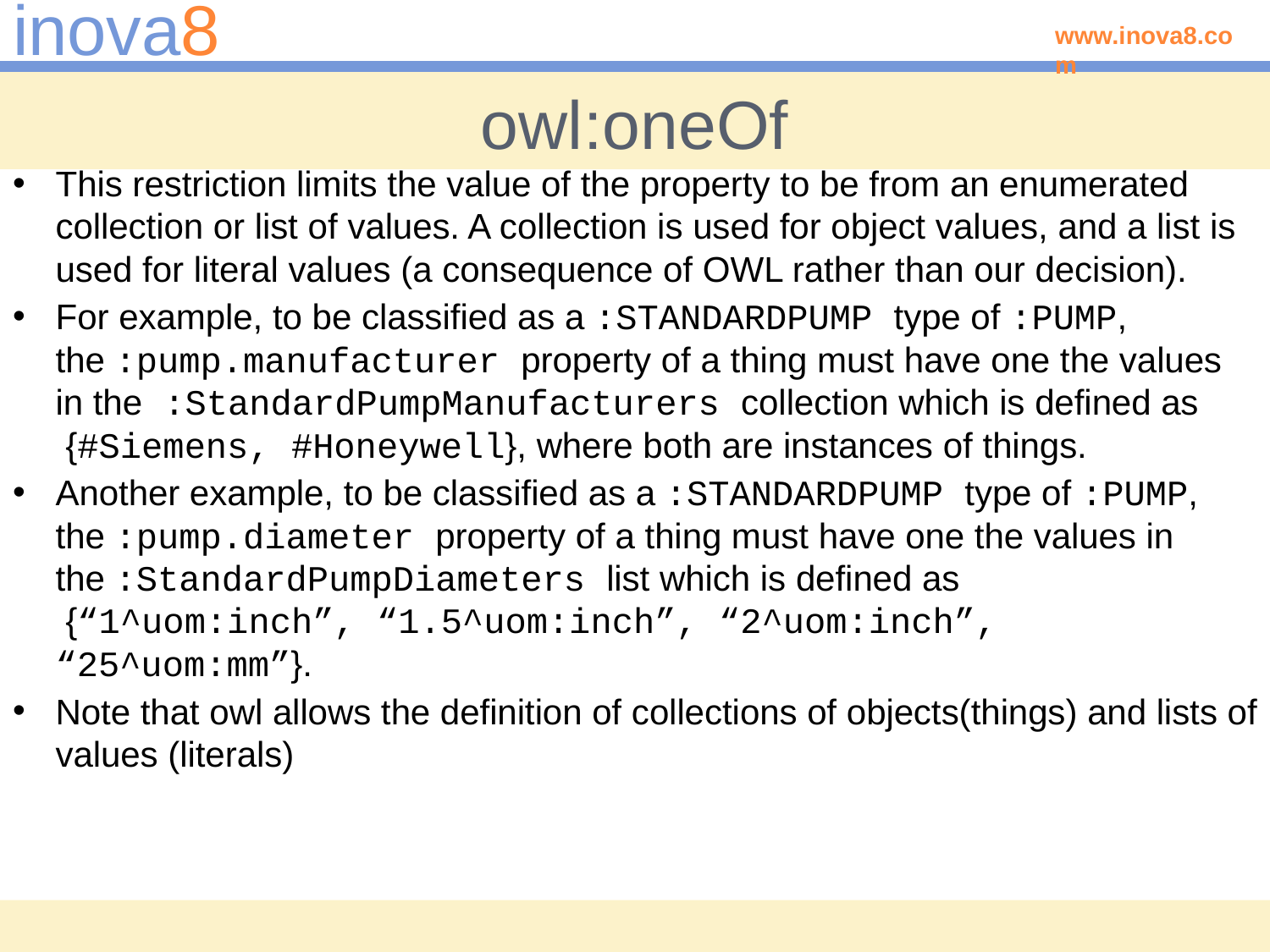

# owl:oneOf
This restriction limits the value of the property to be from an enumerated collection or list of values. A collection is used for object values, and a list is used for literal values (a consequence of OWL rather than our decision).
For example, to be classified as a :STANDARDPUMP type of :PUMP, the :pump.manufacturer property of a thing must have one the values in the :StandardPumpManufacturers collection which is defined as  {#Siemens, #Honeywell}, where both are instances of things.
Another example, to be classified as a :STANDARDPUMP type of :PUMP, the :pump.diameter property of a thing must have one the values in the :StandardPumpDiameters list which is defined as  {“1^uom:inch”, “1.5^uom:inch”, “2^uom:inch”, “25^uom:mm”}.
Note that owl allows the definition of collections of objects(things) and lists of values (literals)